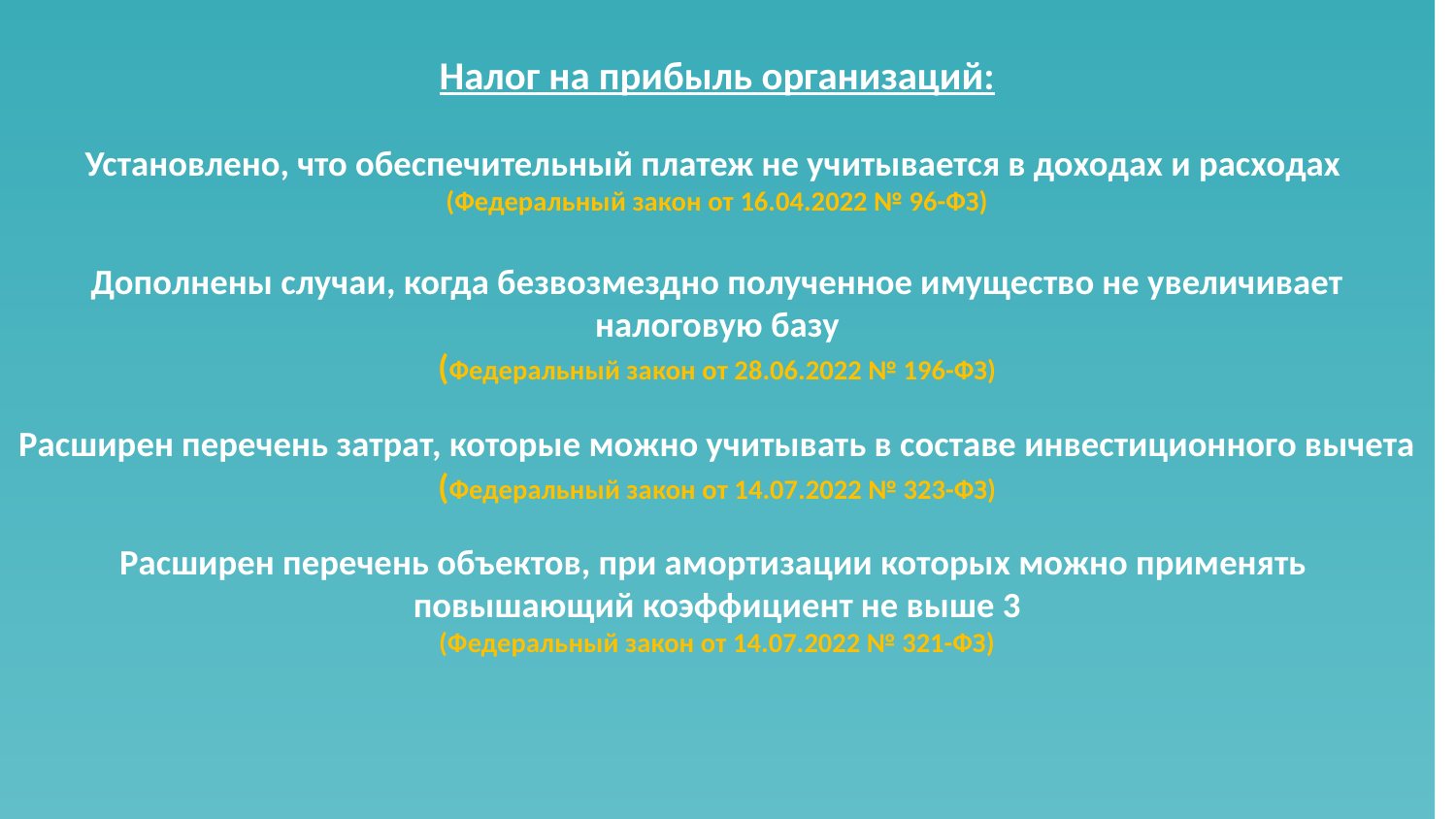

# Налог на прибыль организаций: Установлено, что обеспечительный платеж не учитывается в доходах и расходах (Федеральный закон от 16.04.2022 № 96-ФЗ) Дополнены случаи, когда безвозмездно полученное имущество не увеличивает налоговую базу (Федеральный закон от 28.06.2022 № 196-ФЗ) Расширен перечень затрат, которые можно учитывать в составе инвестиционного вычета (Федеральный закон от 14.07.2022 № 323-ФЗ) Расширен перечень объектов, при амортизации которых можно применять повышающий коэффициент не выше 3 (Федеральный закон от 14.07.2022 № 321-ФЗ)